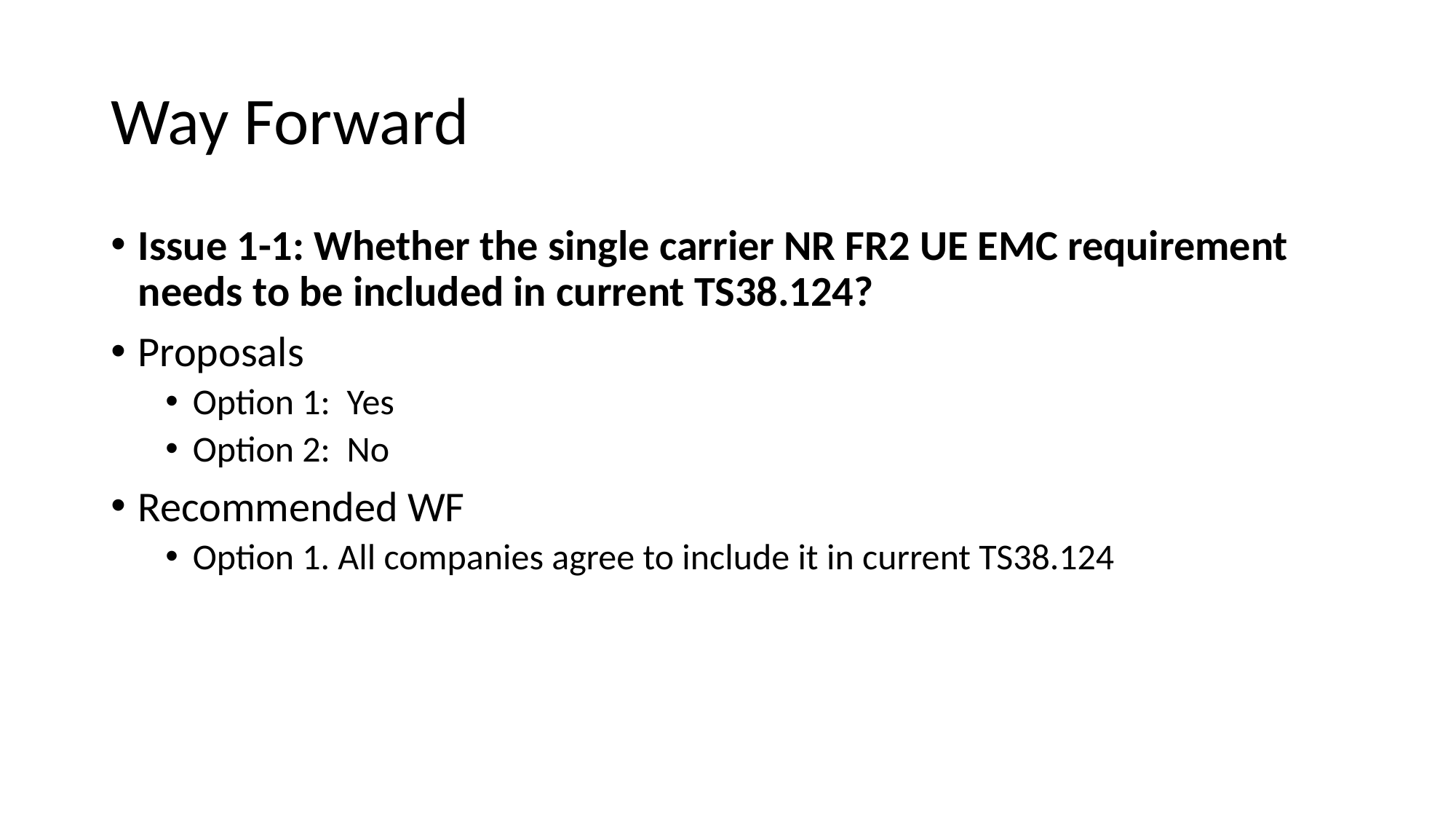

# Way Forward
Issue 1-1: Whether the single carrier NR FR2 UE EMC requirement needs to be included in current TS38.124?
Proposals
Option 1:  Yes
Option 2:  No
Recommended WF
Option 1. All companies agree to include it in current TS38.124